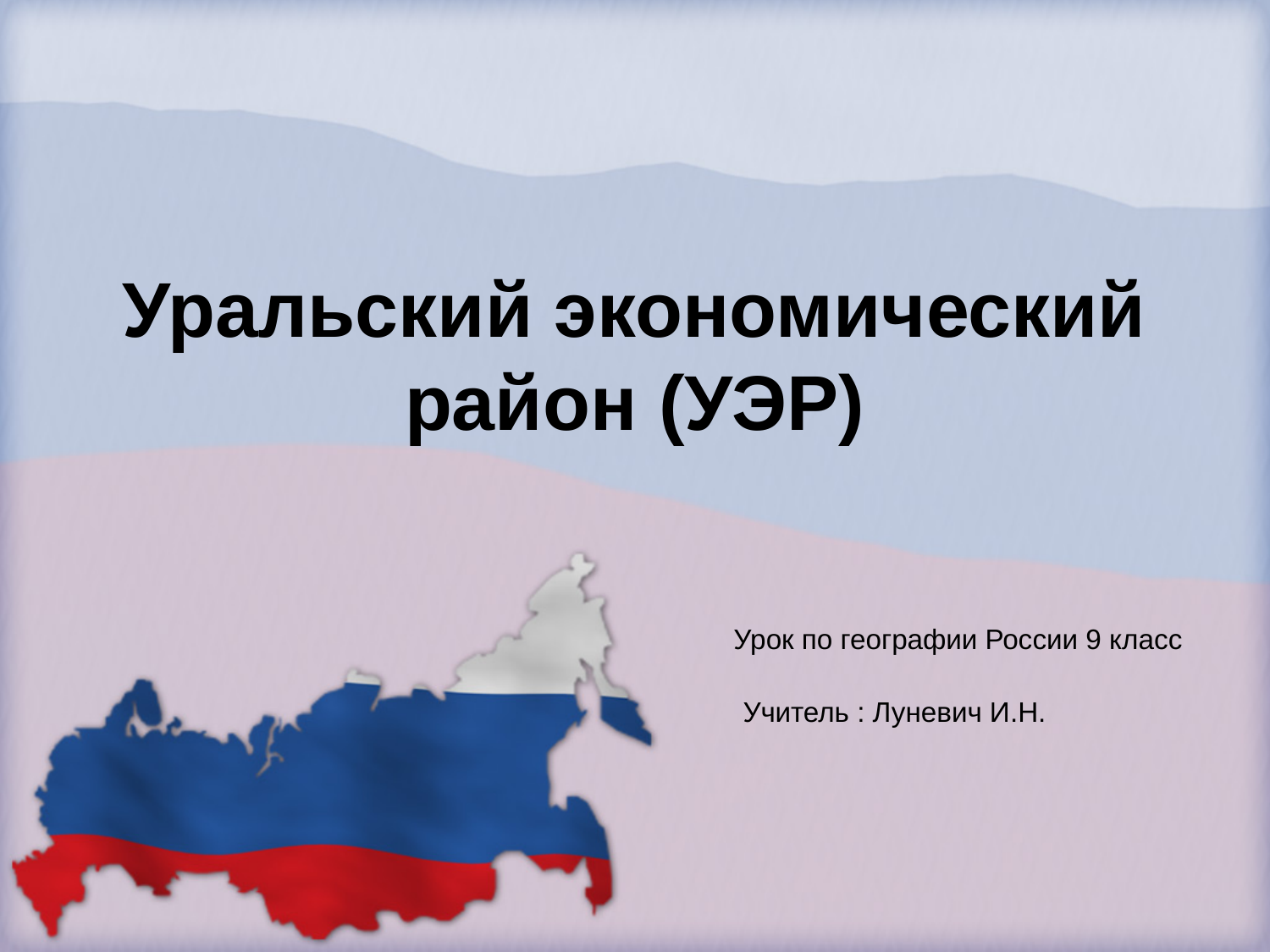

# Уральский экономический район (УЭР)
				Урок по географии России 9 класс
			Учитель : Луневич И.Н.